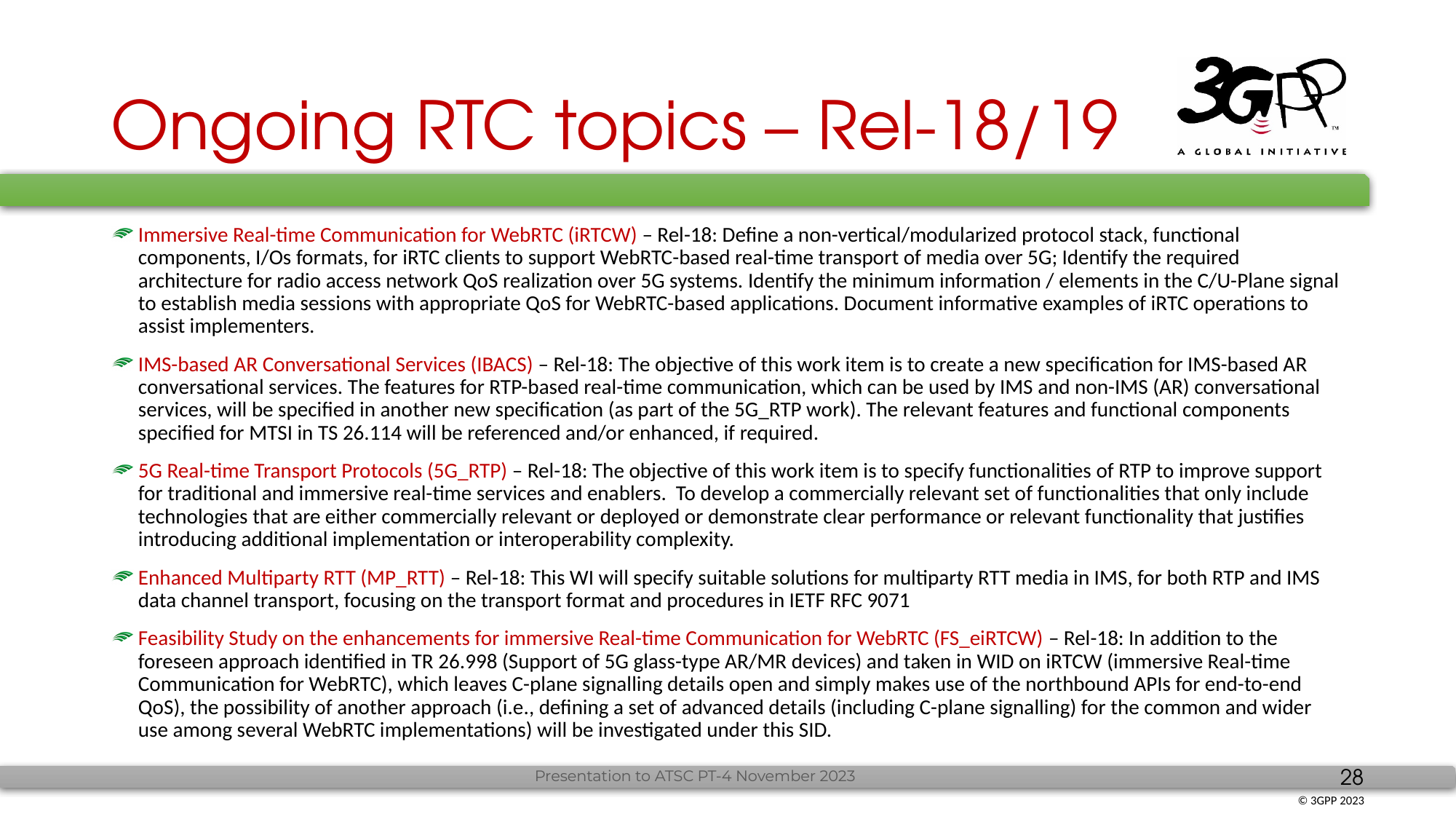

# Ongoing RTC topics – Rel-18/19
Immersive Real-time Communication for WebRTC (iRTCW) – Rel-18: Define a non-vertical/modularized protocol stack, functional components, I/Os formats, for iRTC clients to support WebRTC-based real-time transport of media over 5G; Identify the required architecture for radio access network QoS realization over 5G systems. Identify the minimum information / elements in the C/U-Plane signal to establish media sessions with appropriate QoS for WebRTC-based applications. Document informative examples of iRTC operations to assist implementers.
IMS-based AR Conversational Services (IBACS) – Rel-18: The objective of this work item is to create a new specification for IMS-based AR conversational services. The features for RTP-based real-time communication, which can be used by IMS and non-IMS (AR) conversational services, will be specified in another new specification (as part of the 5G_RTP work). The relevant features and functional components specified for MTSI in TS 26.114 will be referenced and/or enhanced, if required.
5G Real-time Transport Protocols (5G_RTP) – Rel-18: The objective of this work item is to specify functionalities of RTP to improve support for traditional and immersive real-time services and enablers.  To develop a commercially relevant set of functionalities that only include technologies that are either commercially relevant or deployed or demonstrate clear performance or relevant functionality that justifies introducing additional implementation or interoperability complexity.
Enhanced Multiparty RTT (MP_RTT) – Rel-18: This WI will specify suitable solutions for multiparty RTT media in IMS, for both RTP and IMS data channel transport, focusing on the transport format and procedures in IETF RFC 9071
Feasibility Study on the enhancements for immersive Real-time Communication for WebRTC (FS_eiRTCW) – Rel-18: In addition to the foreseen approach identified in TR 26.998 (Support of 5G glass-type AR/MR devices) and taken in WID on iRTCW (immersive Real-time Communication for WebRTC), which leaves C-plane signalling details open and simply makes use of the northbound APIs for end-to-end QoS), the possibility of another approach (i.e., defining a set of advanced details (including C-plane signalling) for the common and wider use among several WebRTC implementations) will be investigated under this SID.